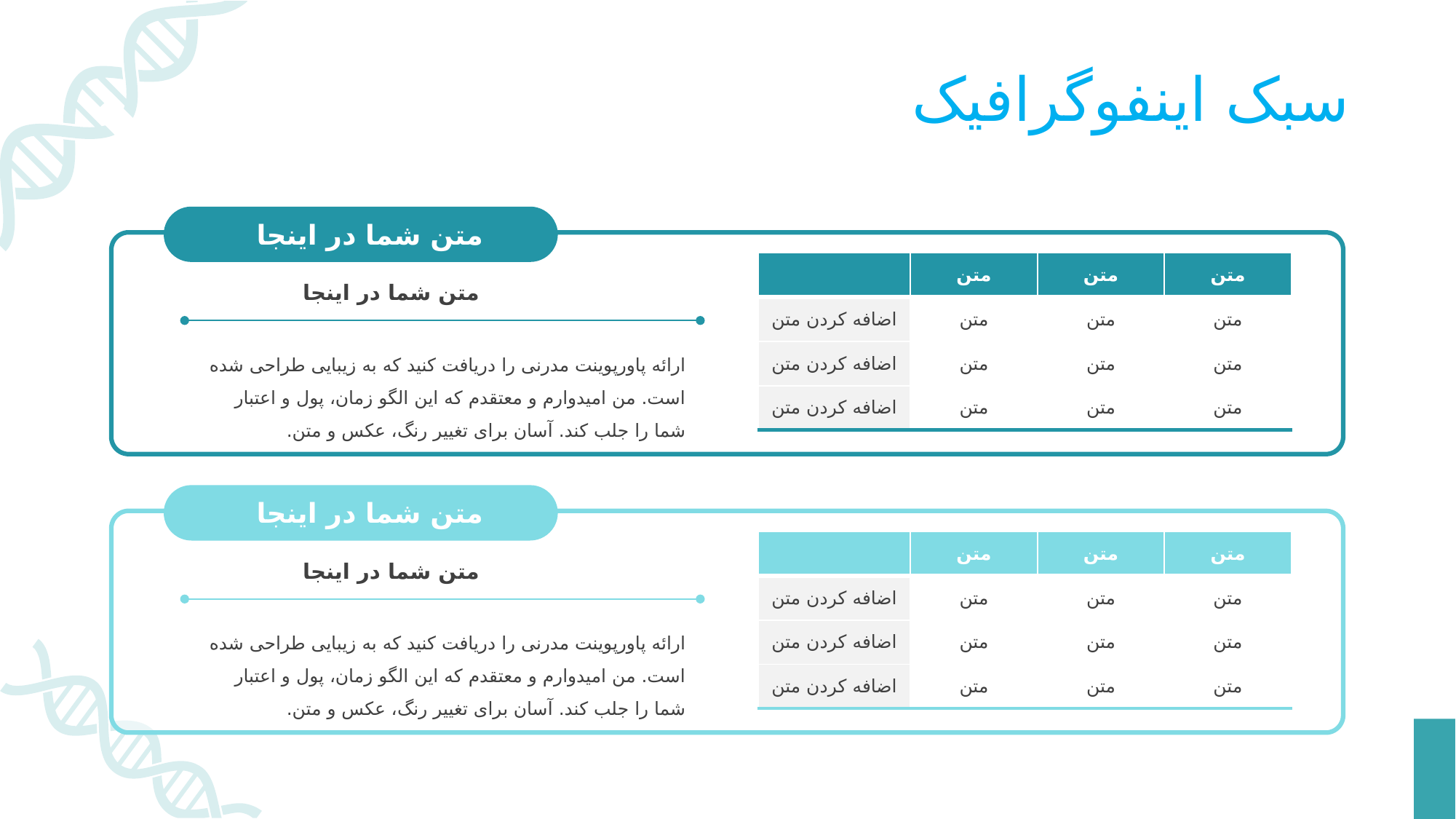

سبک اینفوگرافیک

متن شما در اینجا

|  | متن | متن | متن |
| --- | --- | --- | --- |
| اضافه کردن متن | متن | متن | متن |
| اضافه کردن متن | متن | متن | متن |
| اضافه کردن متن | متن | متن | متن |
متن شما در اینجا
ارائه پاورپوینت مدرنی را دریافت کنید که به زیبایی طراحی شده است. من امیدوارم و معتقدم که این الگو زمان، پول و اعتبار شما را جلب کند. آسان برای تغییر رنگ، عکس و متن.

متن شما در اینجا

|  | متن | متن | متن |
| --- | --- | --- | --- |
| اضافه کردن متن | متن | متن | متن |
| اضافه کردن متن | متن | متن | متن |
| اضافه کردن متن | متن | متن | متن |
متن شما در اینجا
ارائه پاورپوینت مدرنی را دریافت کنید که به زیبایی طراحی شده است. من امیدوارم و معتقدم که این الگو زمان، پول و اعتبار شما را جلب کند. آسان برای تغییر رنگ، عکس و متن.